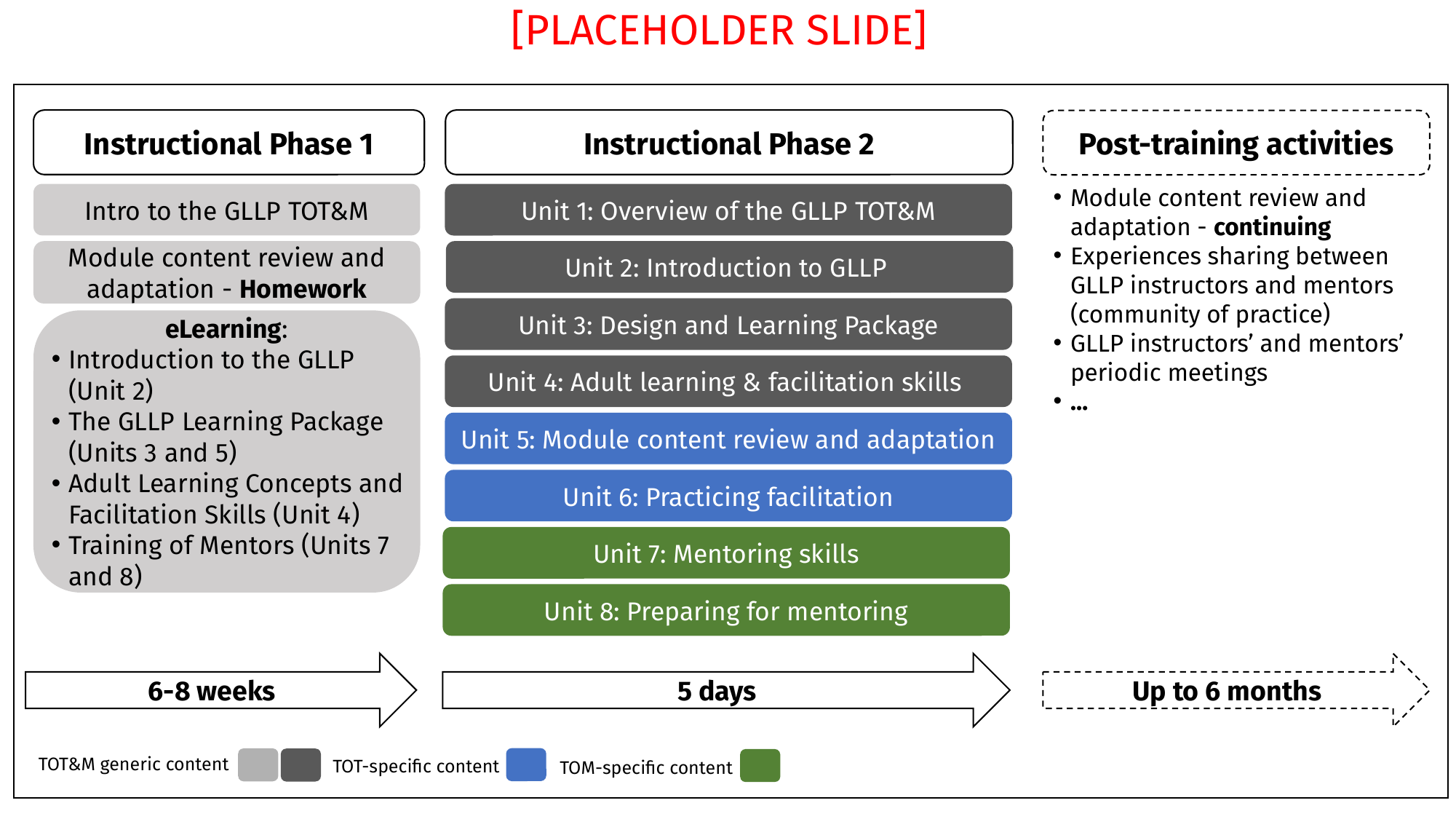

[PLACEHOLDER SLIDE]

Instructional Phase 1
Instructional Phase 2
Post-training activities
Module content review and adaptation - continuing
Experiences sharing between GLLP instructors and mentors (community of practice)
GLLP instructors’ and mentors’ periodic meetings
…
Intro to the GLLP TOT&M
Unit 1: Overview of the GLLP TOT&M
Module content review and adaptation - Homework
Unit 2: Introduction to GLLP
Unit 3: Design and Learning Package
eLearning:
Introduction to the GLLP (Unit 2)
The GLLP Learning Package (Units 3 and 5)
Adult Learning Concepts and Facilitation Skills (Unit 4)
Training of Mentors (Units 7 and 8)
Unit 4: Adult learning & facilitation skills
Unit 5: Module content review and adaptation
Unit 6: Practicing facilitation
Unit 7: Mentoring skills
Unit 8: Preparing for mentoring
6-8 weeks
5 days
Up to 6 months
TOT&M generic content
TOT-specific content
TOM-specific content